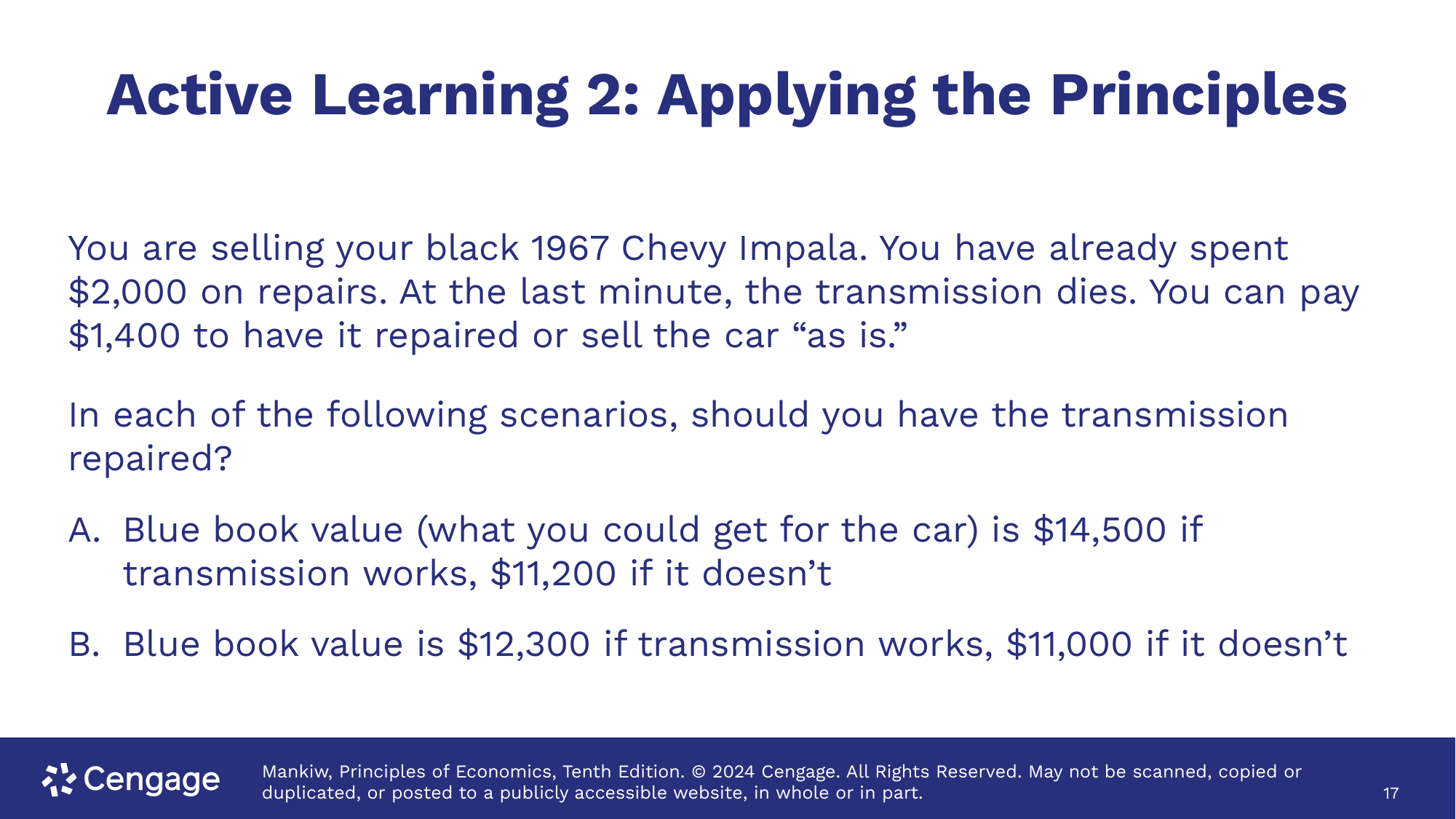

# Active Learning 2: Applying the Principles
You are selling your black 1967 Chevy Impala. You have already spent $2,000 on repairs. At the last minute, the transmission dies. You can pay $1,400 to have it repaired or sell the car “as is.”
In each of the following scenarios, should you have the transmission repaired?
Blue book value (what you could get for the car) is $14,500 if transmission works, $11,200 if it doesn’t
Blue book value is $12,300 if transmission works, $11,000 if it doesn’t